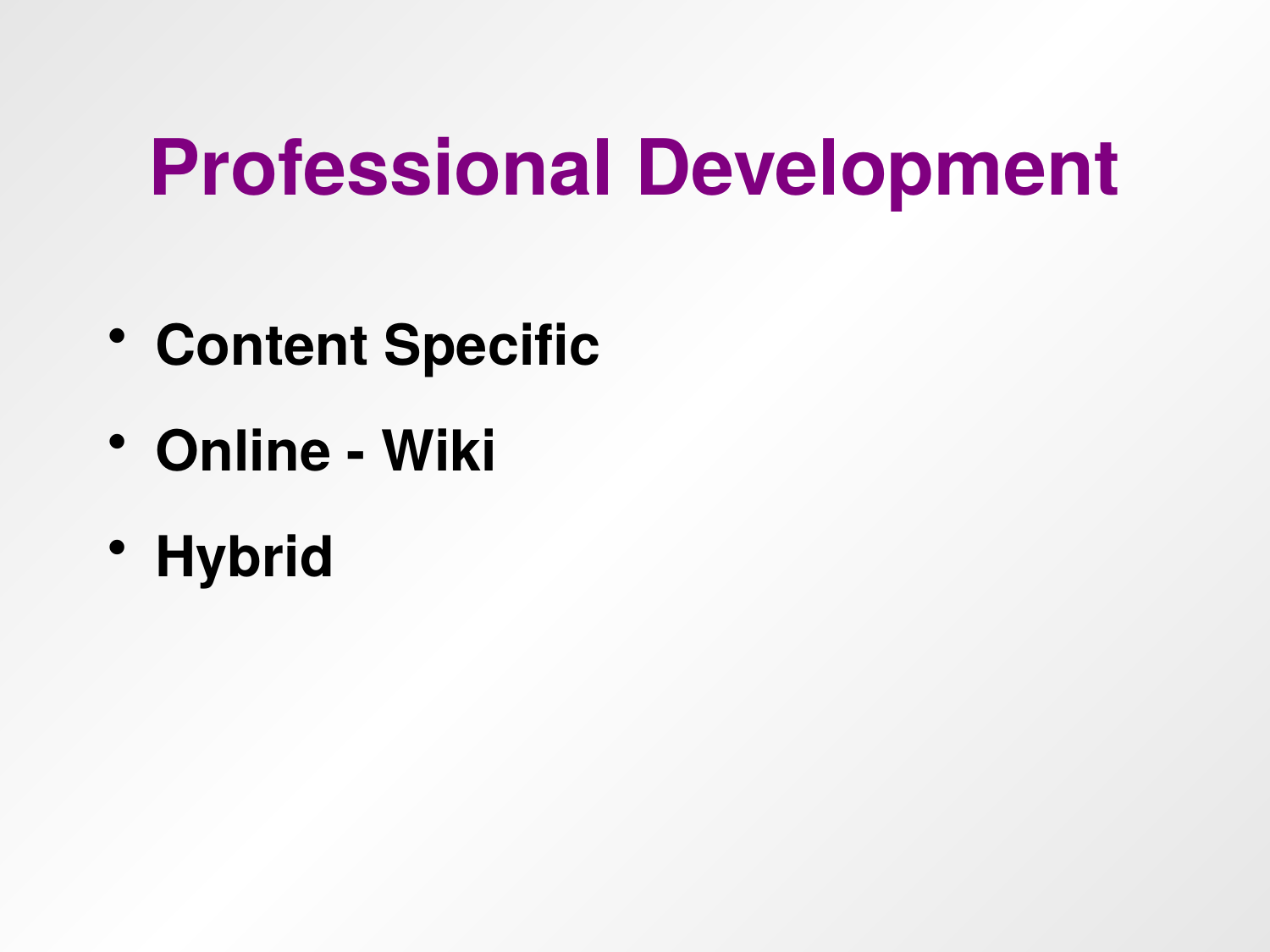

# Professional Development
Content Specific
Online - Wiki
Hybrid